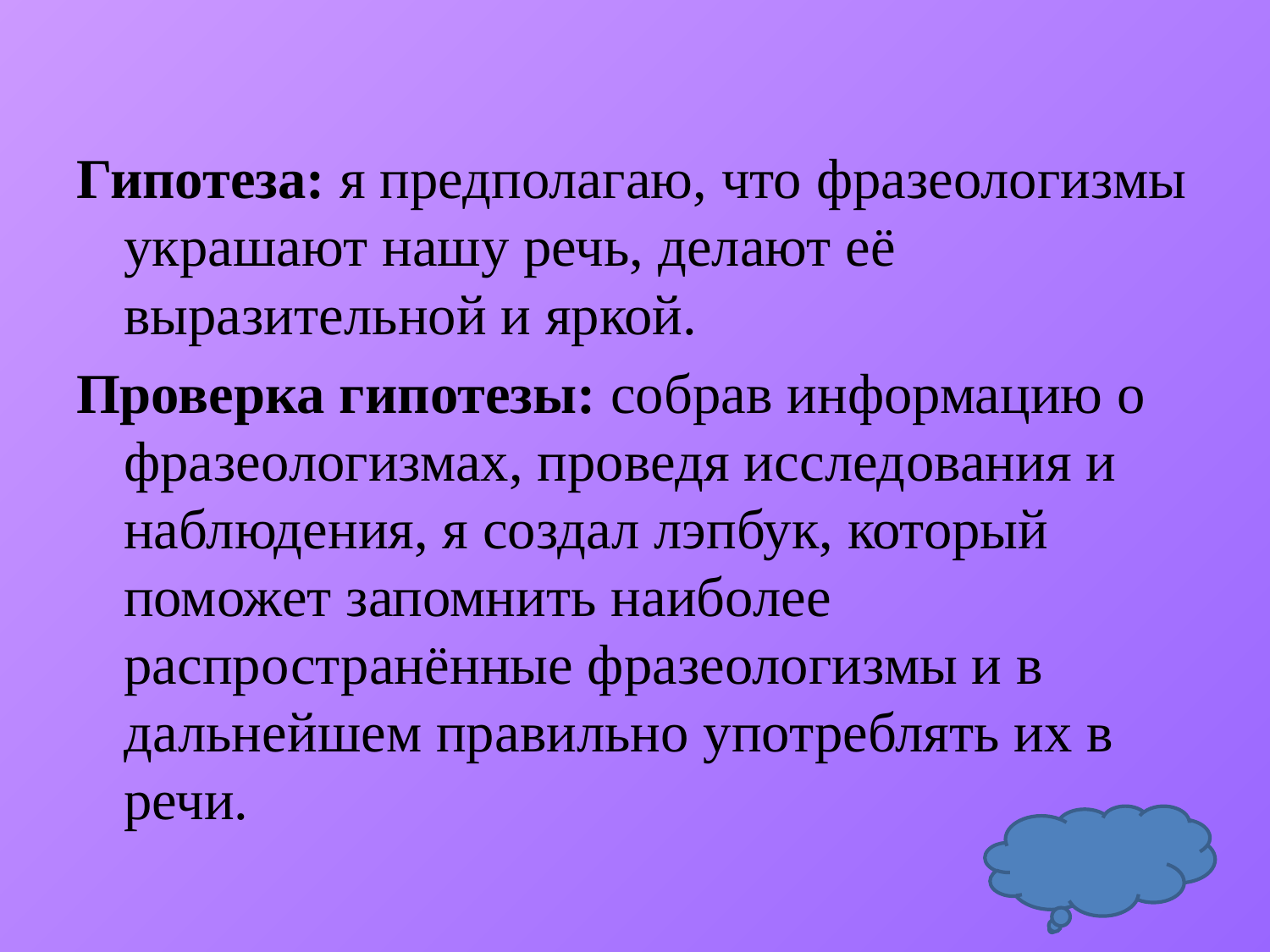

#
Гипотеза: я предполагаю, что фразеологизмы украшают нашу речь, делают её выразительной и яркой.
Проверка гипотезы: собрав информацию о фразеологизмах, проведя исследования и наблюдения, я создал лэпбук, который поможет запомнить наиболее распространённые фразеологизмы и в дальнейшем правильно употреблять их в речи.